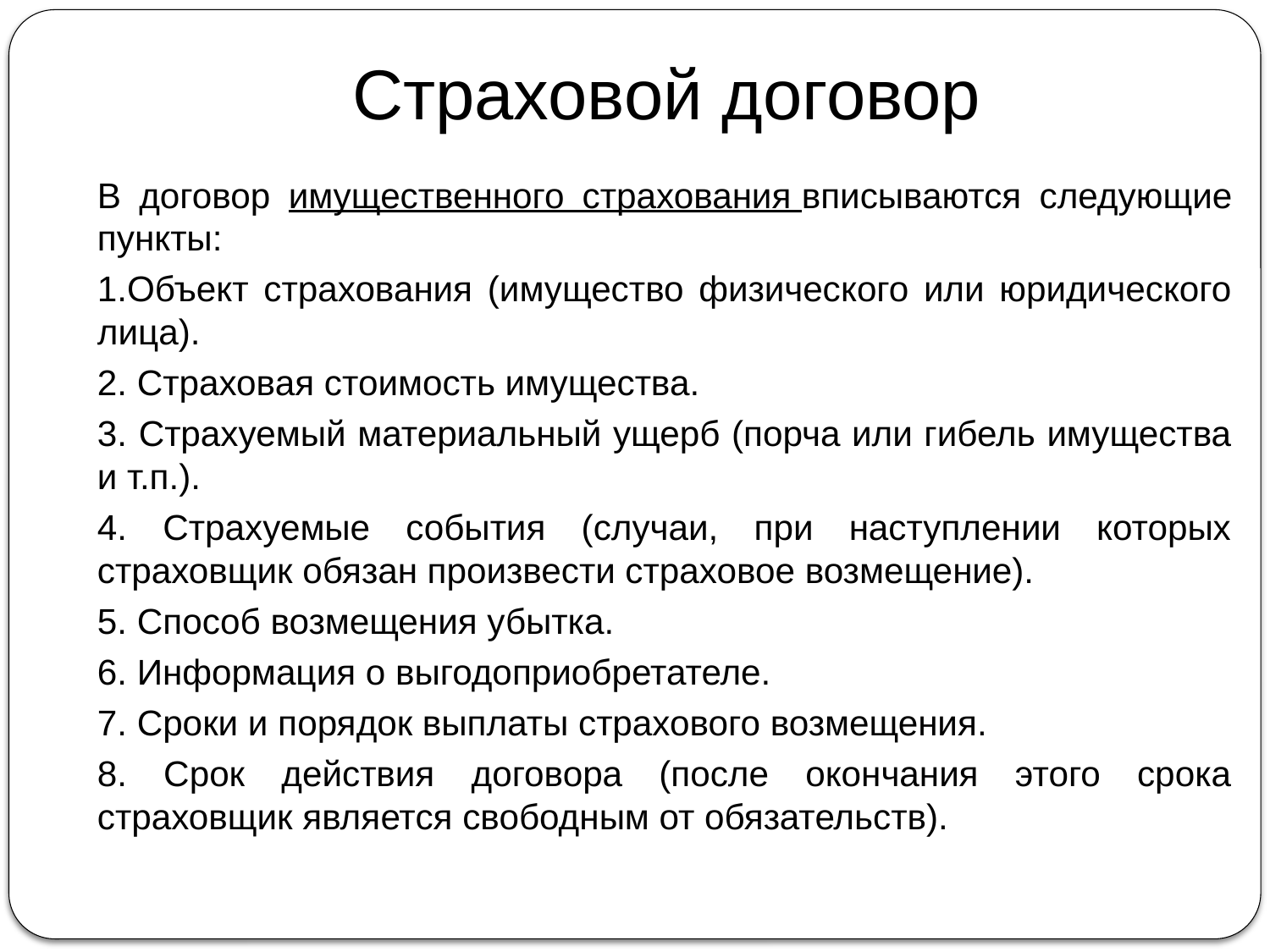

# Страховой договор
В договор имущественного страхования вписываются следующие пункты:
1.Объект страхования (имущество физического или юридического лица).
2. Страховая стоимость имущества.
3. Страхуемый материальный ущерб (порча или гибель имущества и т.п.).
4. Страхуемые события (случаи, при наступлении которых страховщик обязан произвести страховое возмещение).
5. Способ возмещения убытка.
6. Информация о выгодоприобретателе.
7. Сроки и порядок выплаты страхового возмещения.
8. Срок действия договора (после окончания этого срока страховщик является свободным от обязательств).